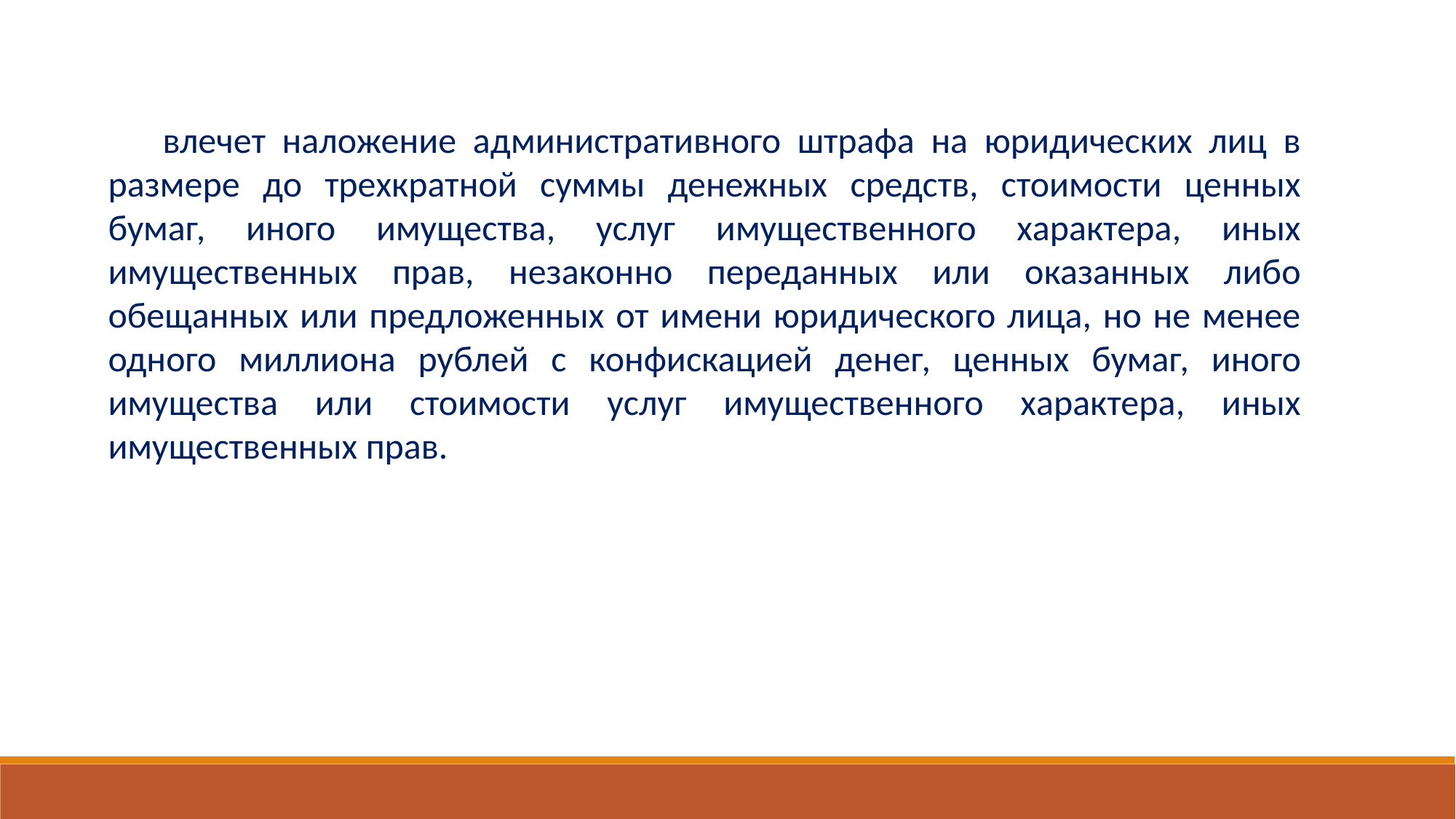

влечет наложение административного штрафа на юридических лиц в размере до трехкратной суммы денежных средств, стоимости ценных бумаг, иного имущества, услуг имущественного характера, иных имущественных прав, незаконно переданных или оказанных либо обещанных или предложенных от имени юридического лица, но не менее одного миллиона рублей с конфискацией денег, ценных бумаг, иного имущества или стоимости услуг имущественного характера, иных имущественных прав.